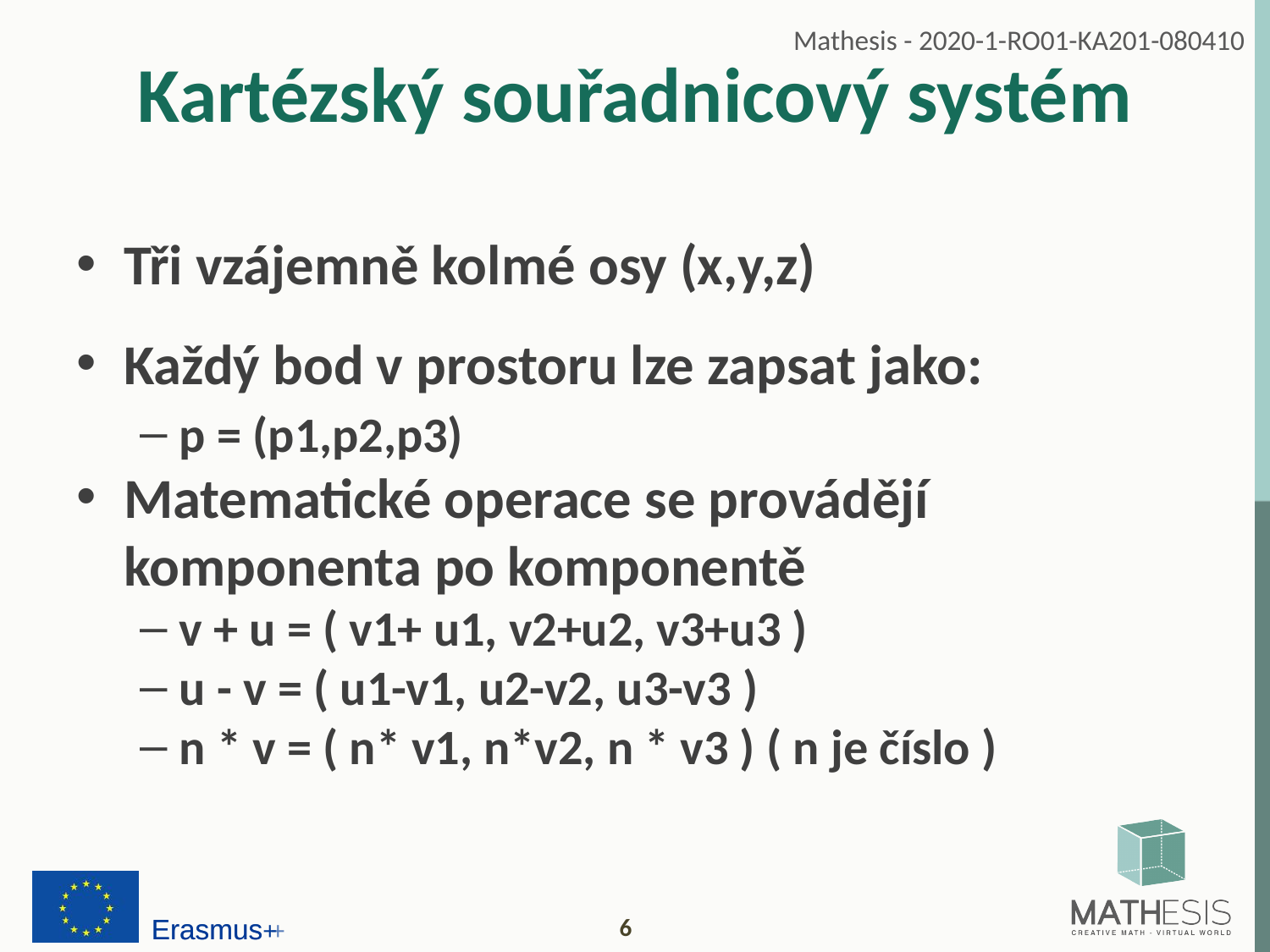

# Kartézský souřadnicový systém

Tři vzájemně kolmé osy (x,y,z)
Každý bod v prostoru lze zapsat jako:
p = (p1,p2,p3)
Matematické operace se provádějí komponenta po komponentě
v + u = ( v1+ u1, v2+u2, v3+u3 )
u - v = ( u1-v1, u2-v2, u3-v3 )
n * v = ( n* v1, n*v2, n * v3 ) ( n je číslo )